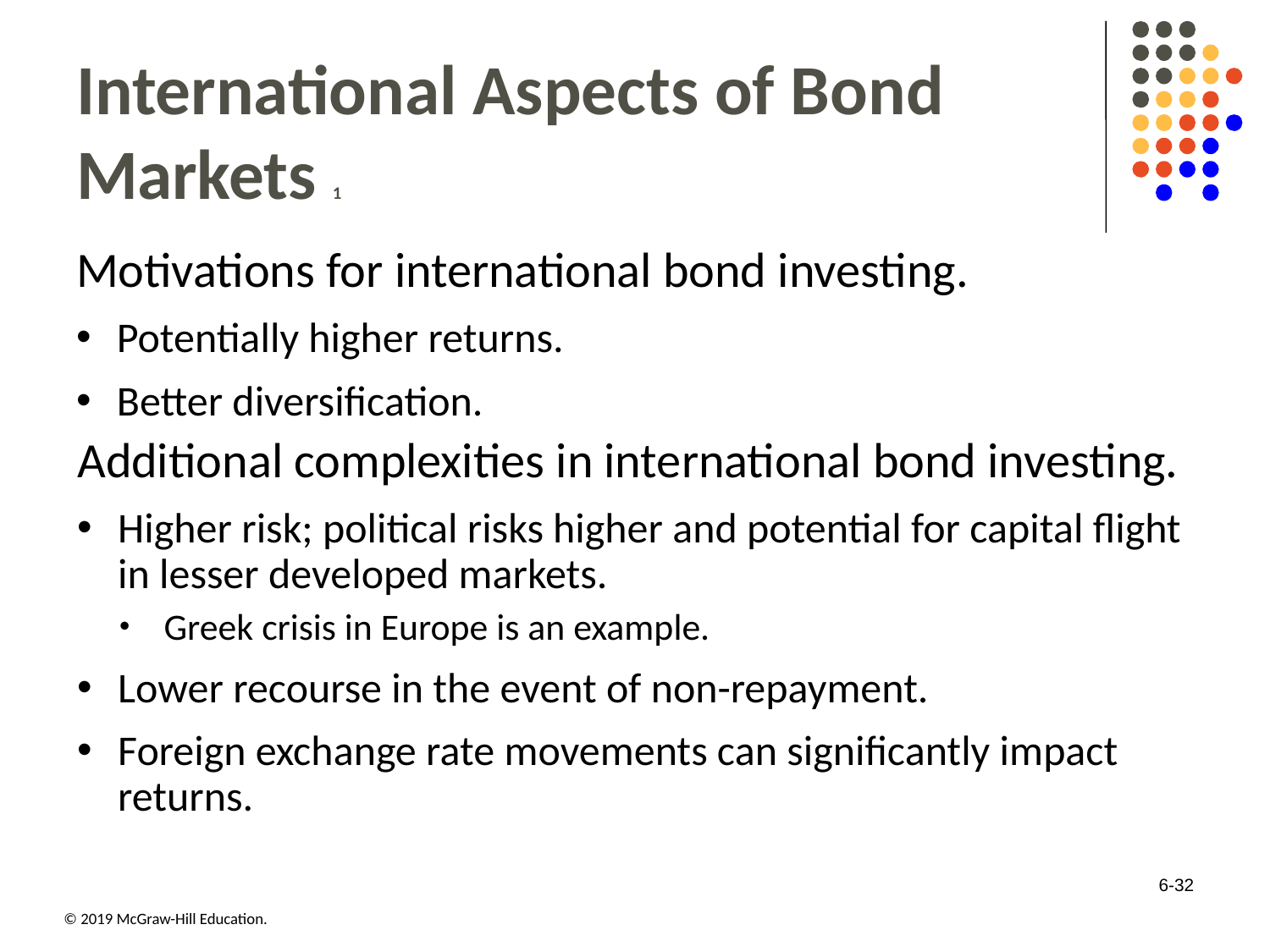

# International Aspects of Bond Markets 1
Motivations for international bond investing.
Potentially higher returns.
Better diversification.
Additional complexities in international bond investing.
Higher risk; political risks higher and potential for capital flight in lesser developed markets.
Greek crisis in Europe is an example.
Lower recourse in the event of non-repayment.
Foreign exchange rate movements can significantly impact returns.
6-32